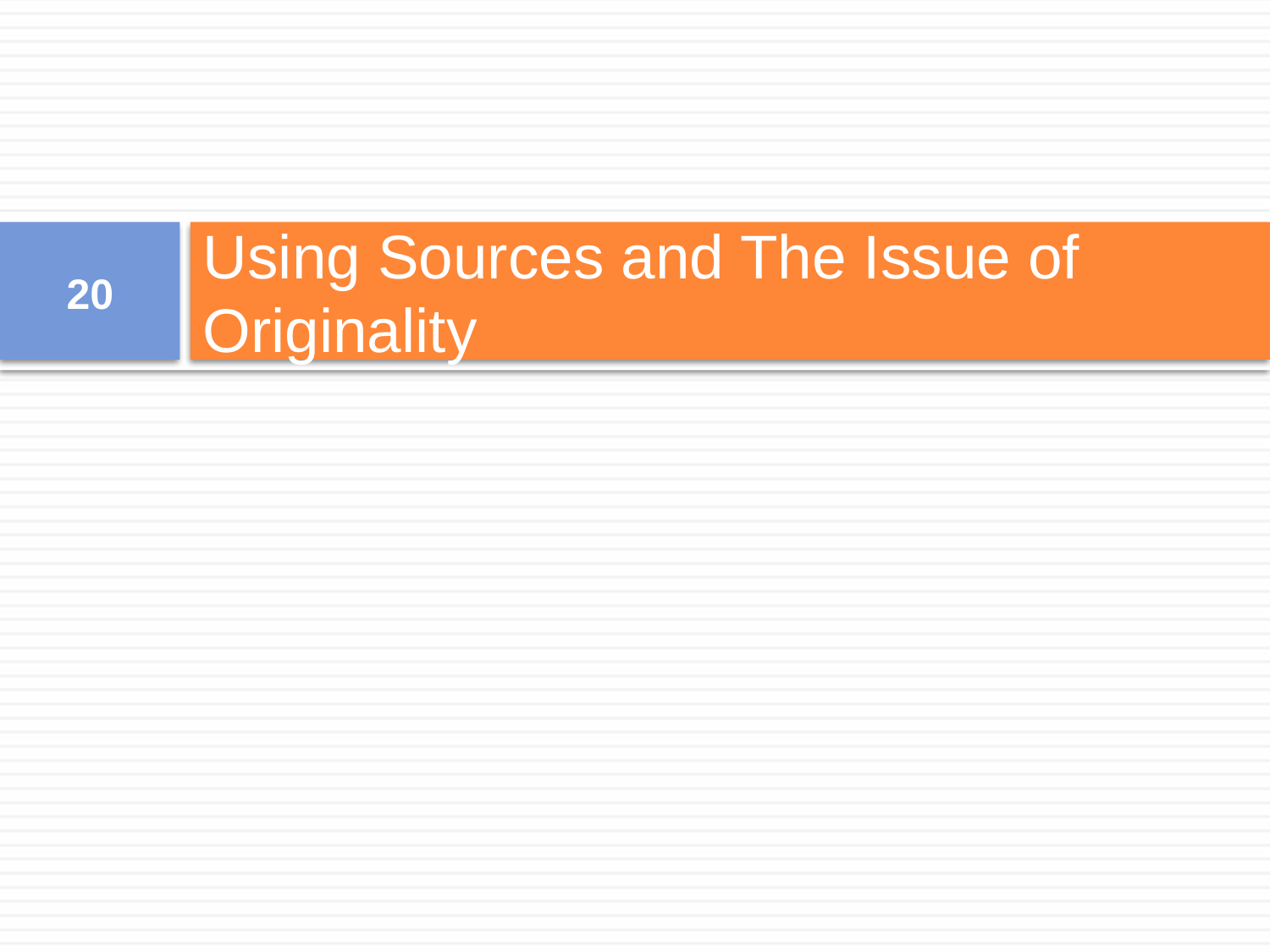

# Using Sources and The Issue of Originality
20